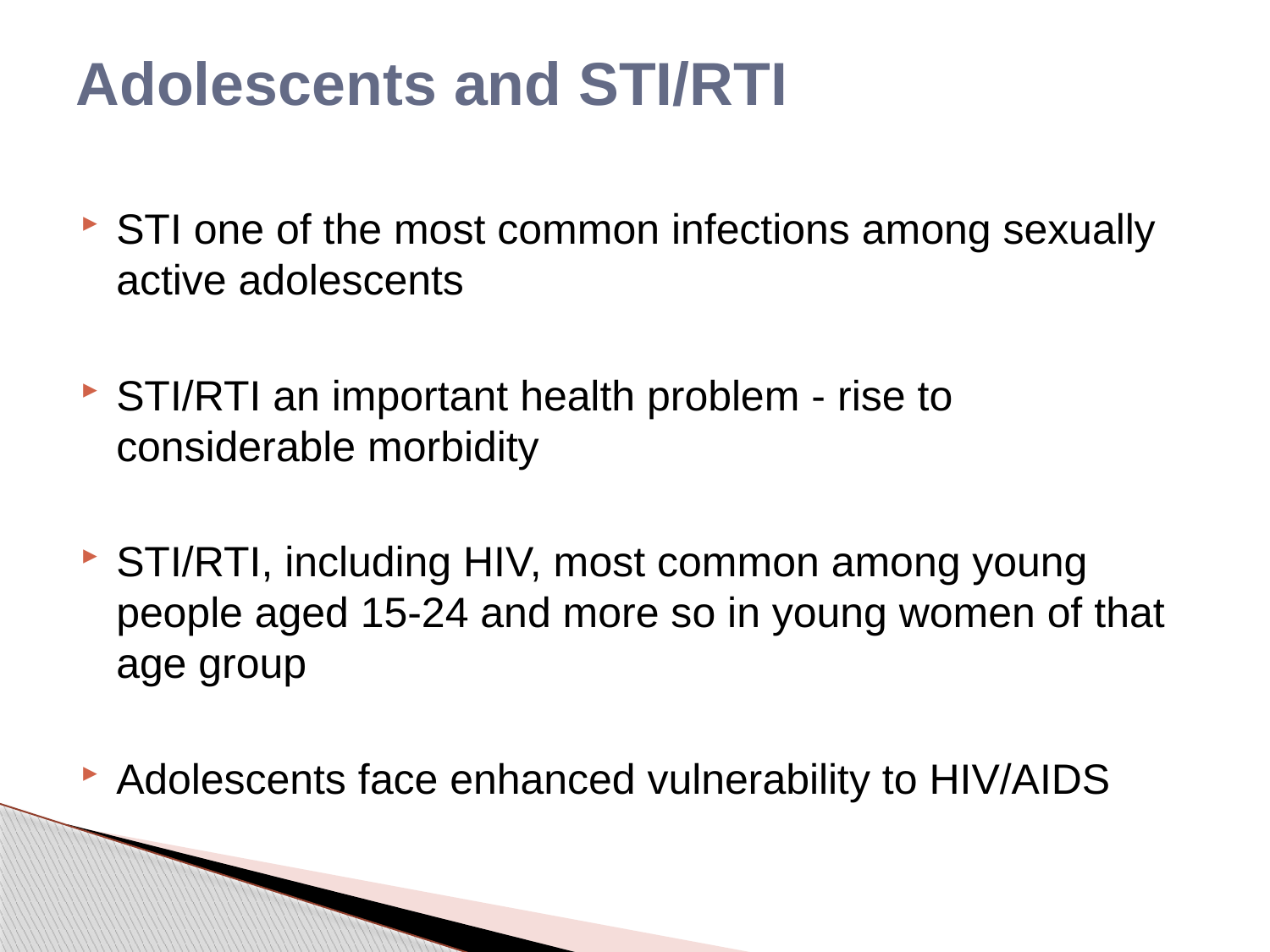

# Adolescents and STI/RTI

STI one of the most common infections among sexually active adolescents

STI/RTI an important health problem - rise to considerable morbidity

STI/RTI, including HIV, most common among young people aged 15-24 and more so in young women of that age group

Adolescents face enhanced vulnerability to HIV/AIDS